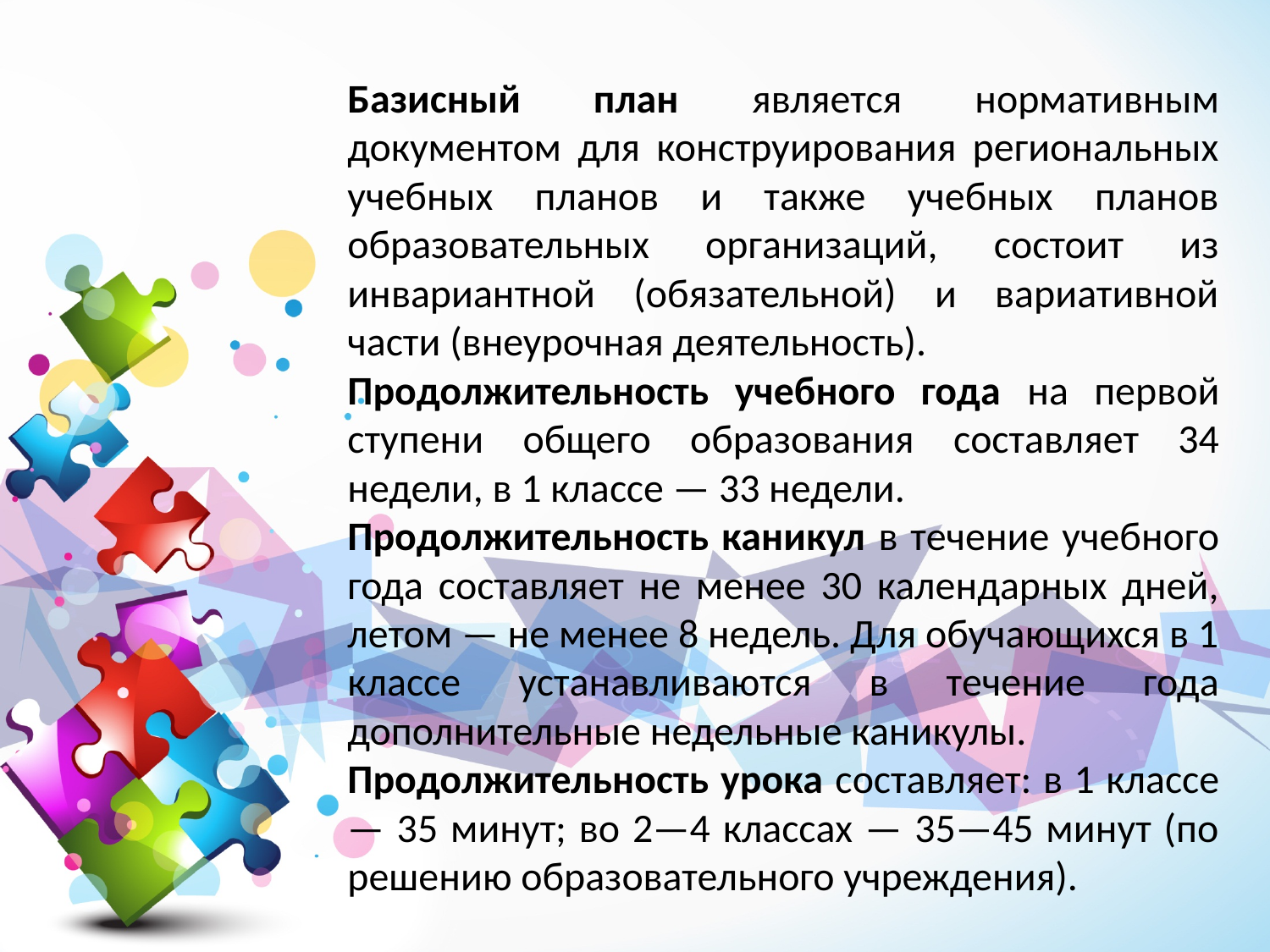

Базисный план является нормативным документом для конструирования региональных учебных планов и также учебных планов образовательных организаций, состоит из инвариантной (обязательной) и вариативной части (внеурочная деятельность).
Продолжительность учебного года на первой ступени общего образования составляет 34 недели, в 1 классе — 33 недели.
Продолжительность каникул в течение учебного года составляет не менее 30 календарных дней, летом — не менее 8 недель. Для обучающихся в 1 классе устанавливаются в течение года дополнительные недельные каникулы.
Продолжительность урока составляет: в 1 классе — 35 минут; во 2—4 классах — 35—45 минут (по решению образовательного учреждения).